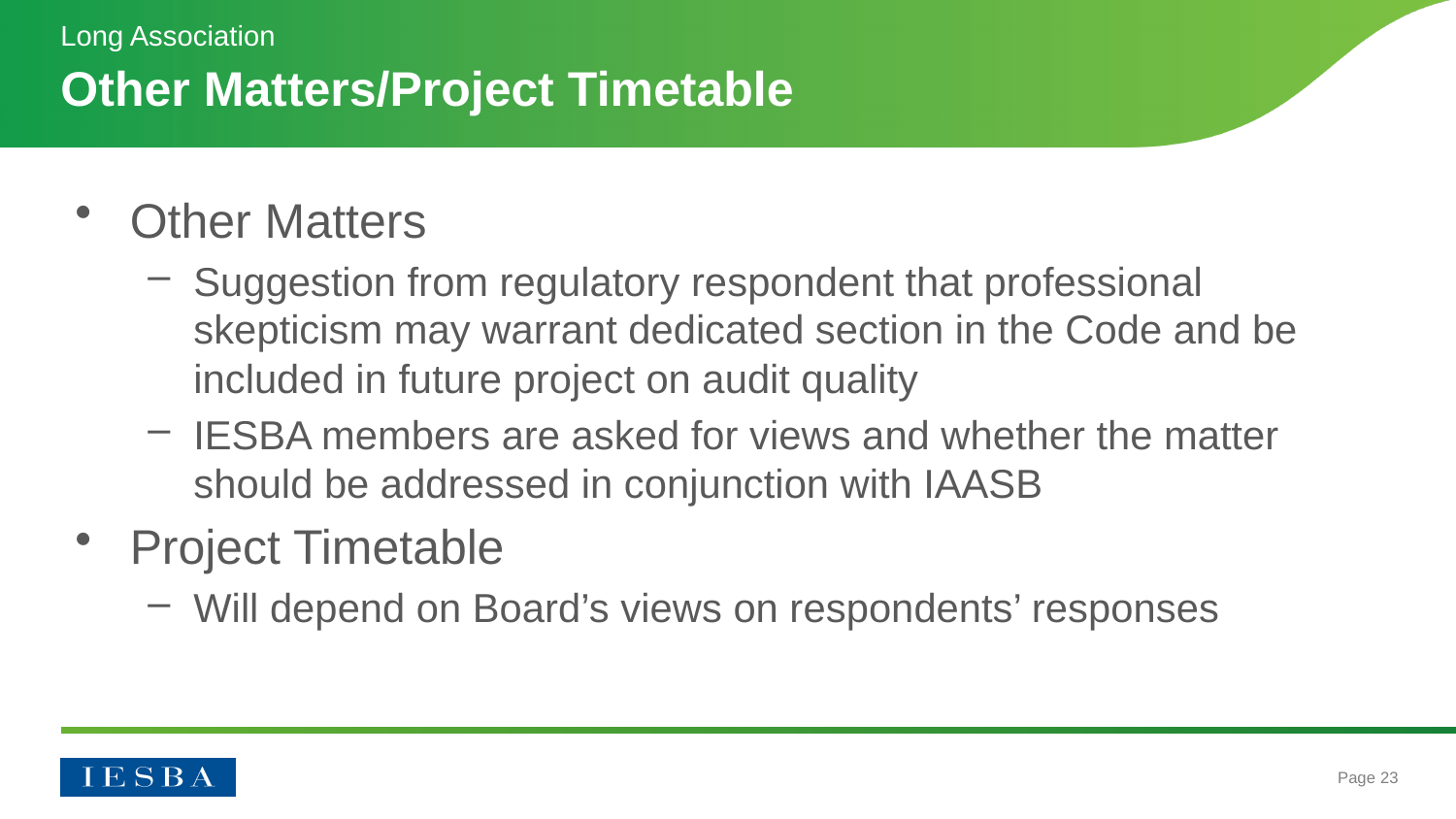

Long Association
# Other Matters/Project Timetable
Other Matters
Suggestion from regulatory respondent that professional skepticism may warrant dedicated section in the Code and be included in future project on audit quality
IESBA members are asked for views and whether the matter should be addressed in conjunction with IAASB
Project Timetable
Will depend on Board’s views on respondents’ responses